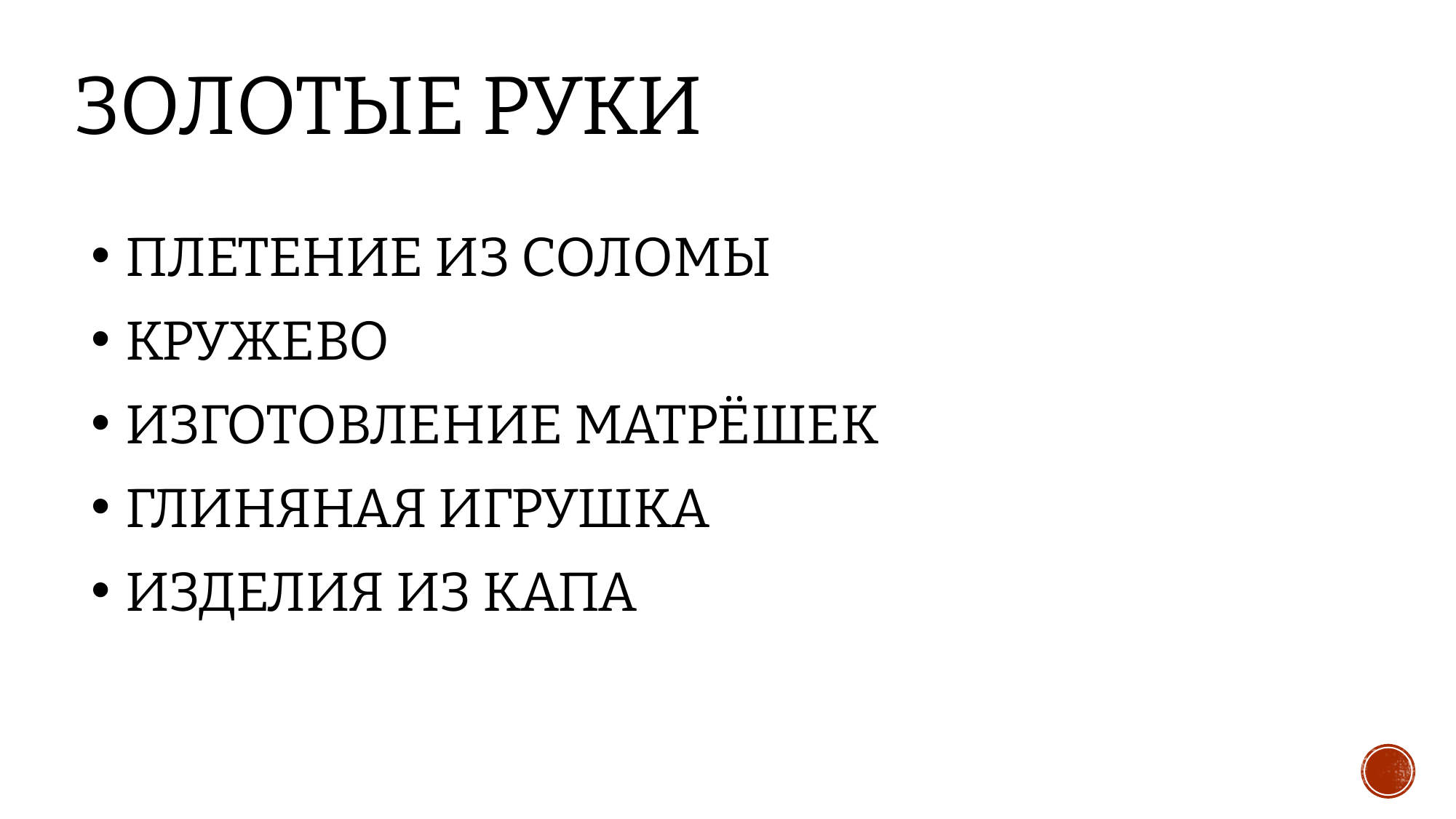

# ЗОЛОТЫЕ РУКИ
ПЛЕТЕНИЕ ИЗ СОЛОМЫ
КРУЖЕВО
ИЗГОТОВЛЕНИЕ МАТРЁШЕК
ГЛИНЯНАЯ ИГРУШКА
ИЗДЕЛИЯ ИЗ КАПА